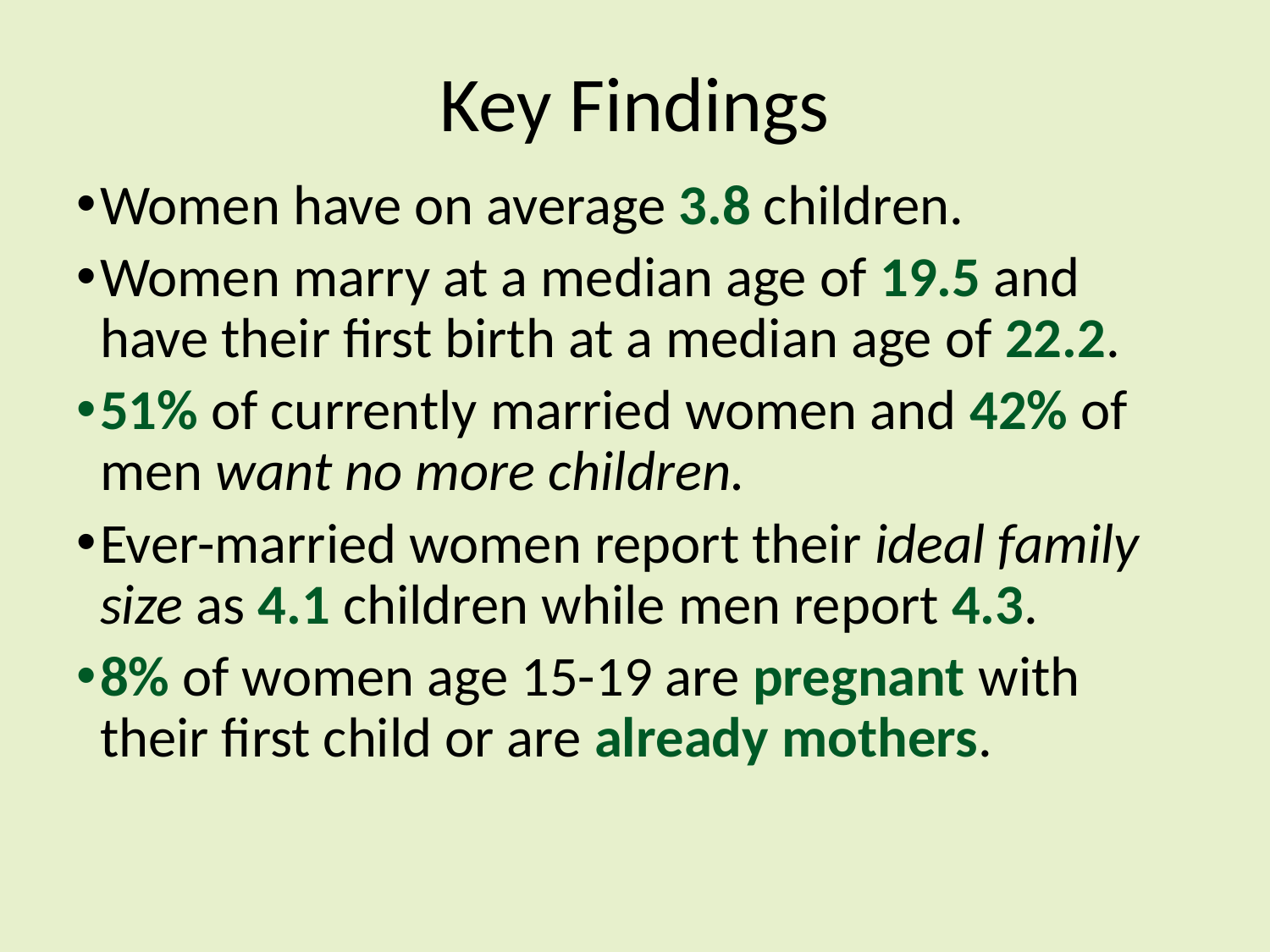

# Key Findings
Women have on average 3.8 children.
Women marry at a median age of 19.5 and have their first birth at a median age of 22.2.
51% of currently married women and 42% of men want no more children.
Ever-married women report their ideal family size as 4.1 children while men report 4.3.
8% of women age 15-19 are pregnant with their first child or are already mothers.